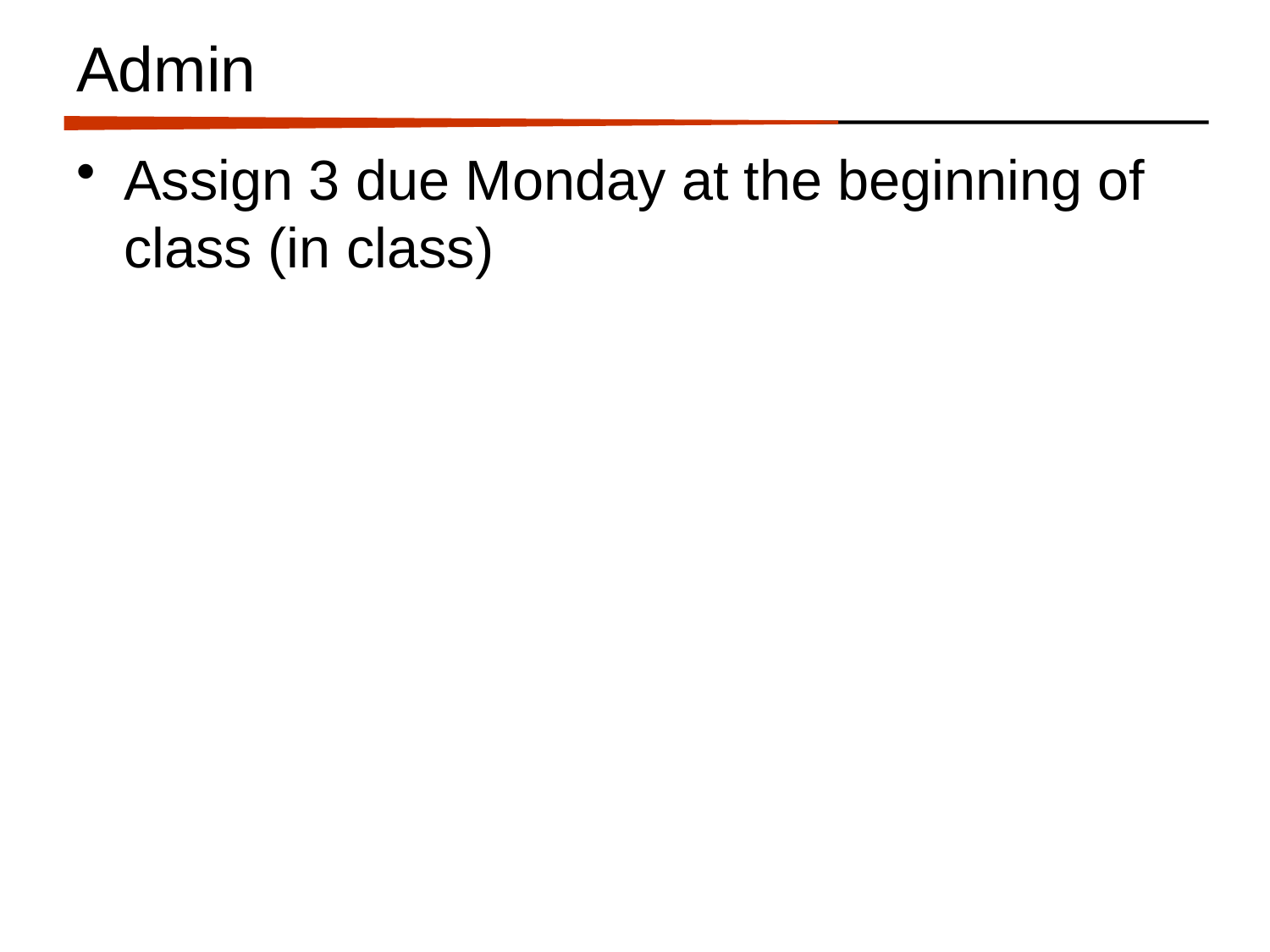

# Admin
Assign 3 due Monday at the beginning of class (in class)